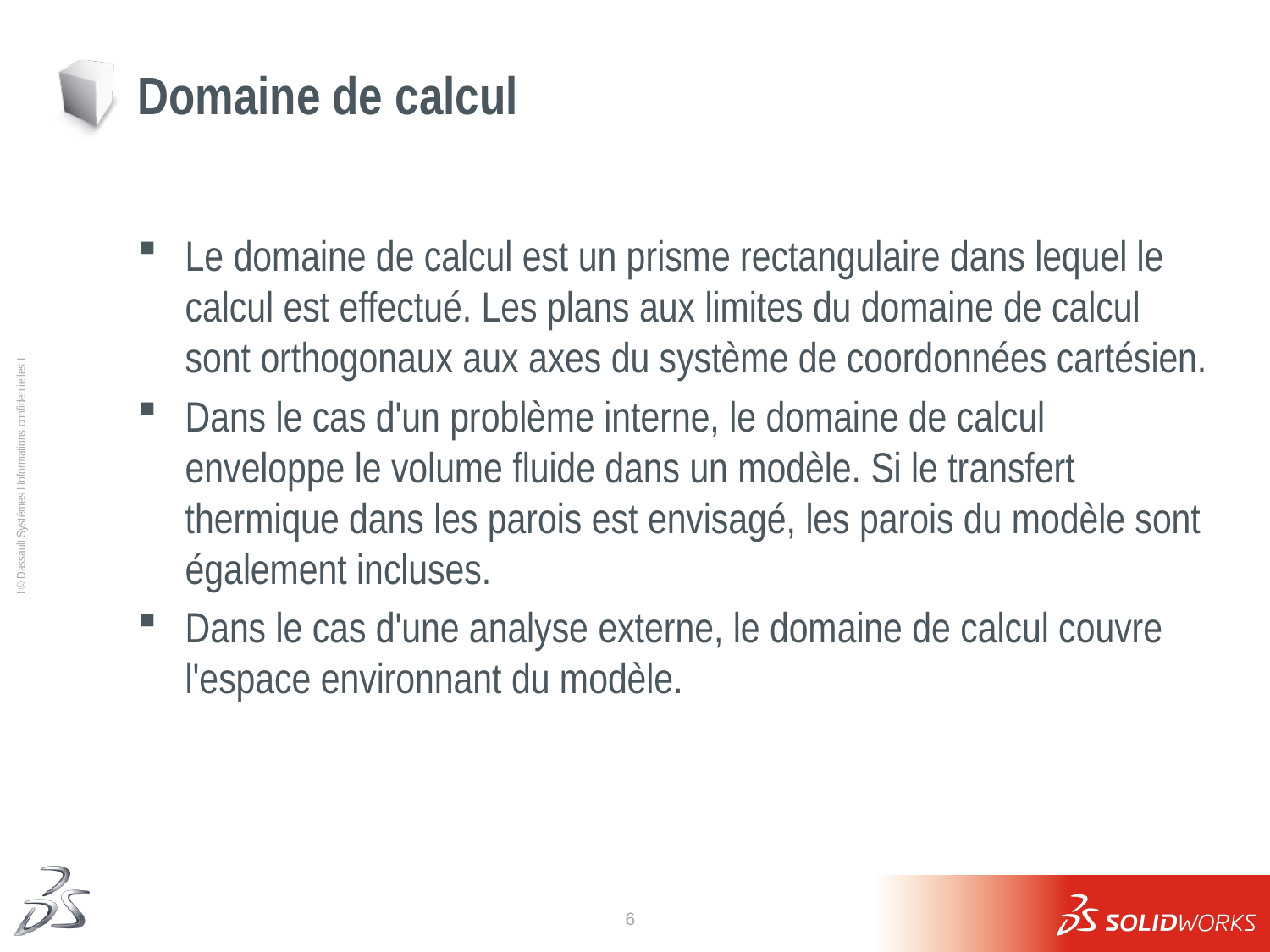

# Domaine de calcul
Le domaine de calcul est un prisme rectangulaire dans lequel le calcul est effectué. Les plans aux limites du domaine de calcul sont orthogonaux aux axes du système de coordonnées cartésien.
Dans le cas d'un problème interne, le domaine de calcul enveloppe le volume fluide dans un modèle. Si le transfert thermique dans les parois est envisagé, les parois du modèle sont également incluses.
Dans le cas d'une analyse externe, le domaine de calcul couvre l'espace environnant du modèle.